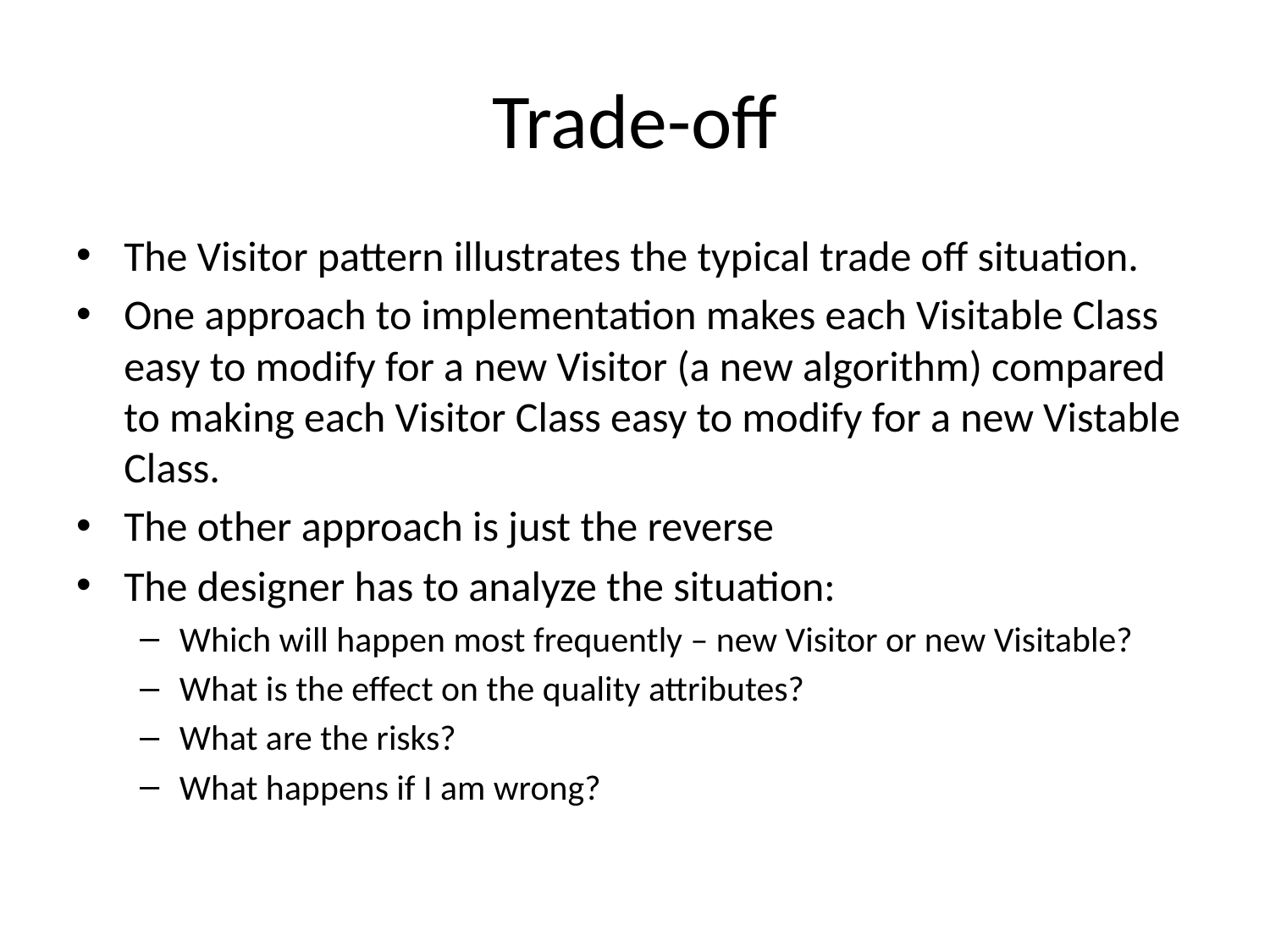

# Trade-off
The Visitor pattern illustrates the typical trade off situation.
One approach to implementation makes each Visitable Class easy to modify for a new Visitor (a new algorithm) compared to making each Visitor Class easy to modify for a new Vistable Class.
The other approach is just the reverse
The designer has to analyze the situation:
Which will happen most frequently – new Visitor or new Visitable?
What is the effect on the quality attributes?
What are the risks?
What happens if I am wrong?